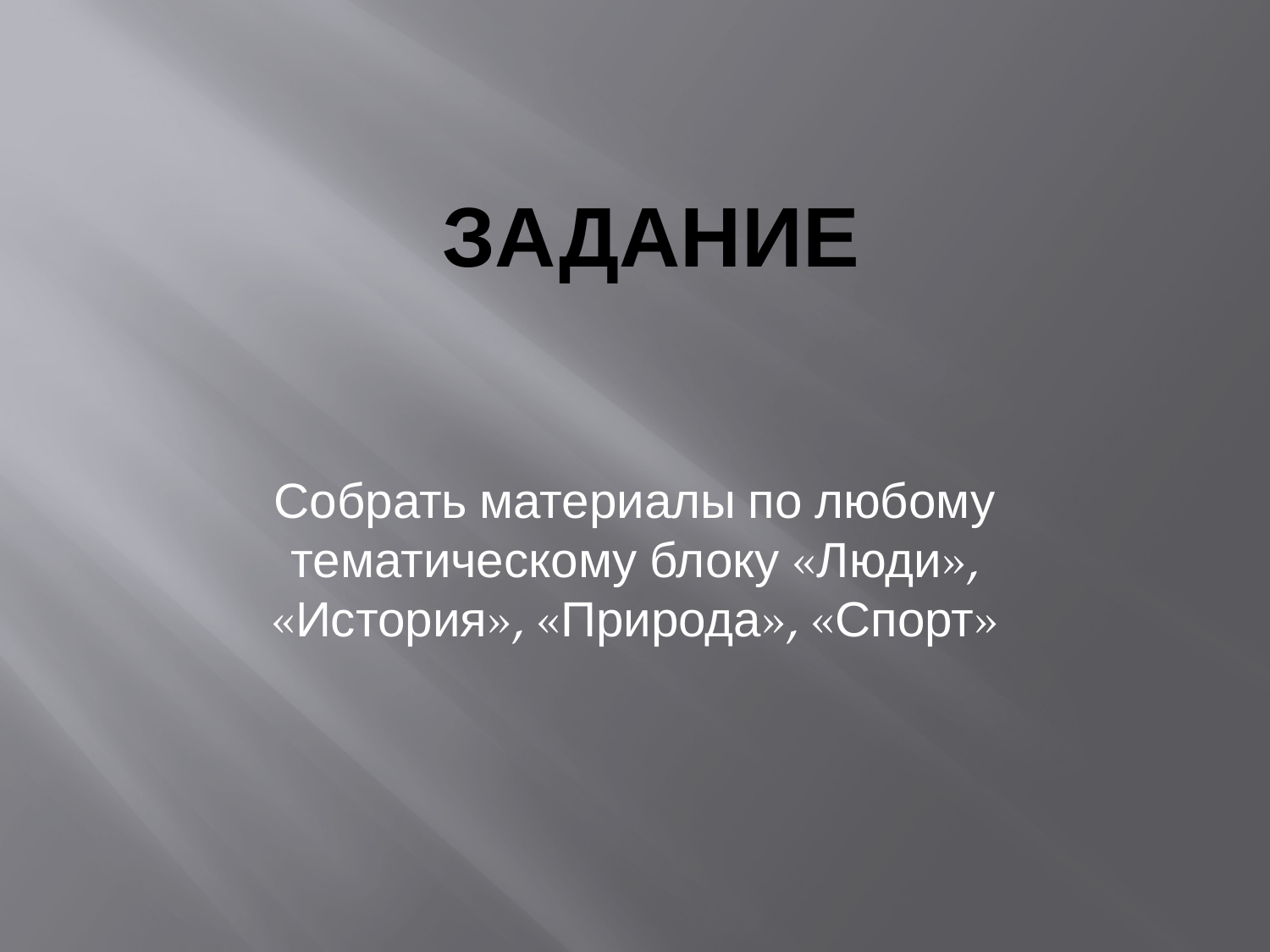

# задание
Собрать материалы по любому тематическому блоку «Люди», «История», «Природа», «Спорт»